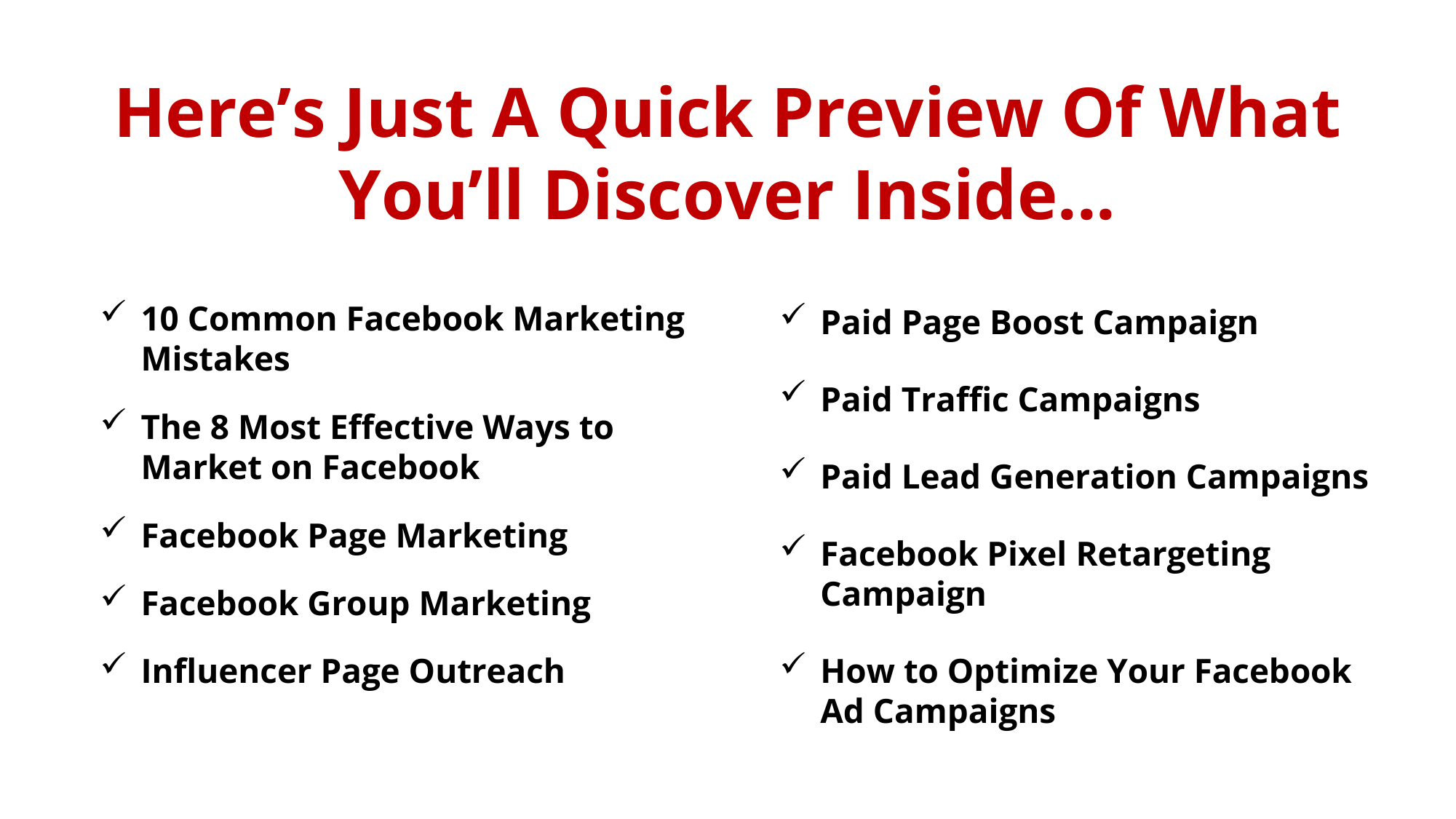

Here’s Just A Quick Preview Of What You’ll Discover Inside...
10 Common Facebook Marketing Mistakes
Paid Page Boost Campaign
Paid Traffic Campaigns
The 8 Most Effective Ways to Market on Facebook
Paid Lead Generation Campaigns
Facebook Page Marketing
Facebook Pixel Retargeting Campaign
Facebook Group Marketing
Influencer Page Outreach
How to Optimize Your Facebook Ad Campaigns